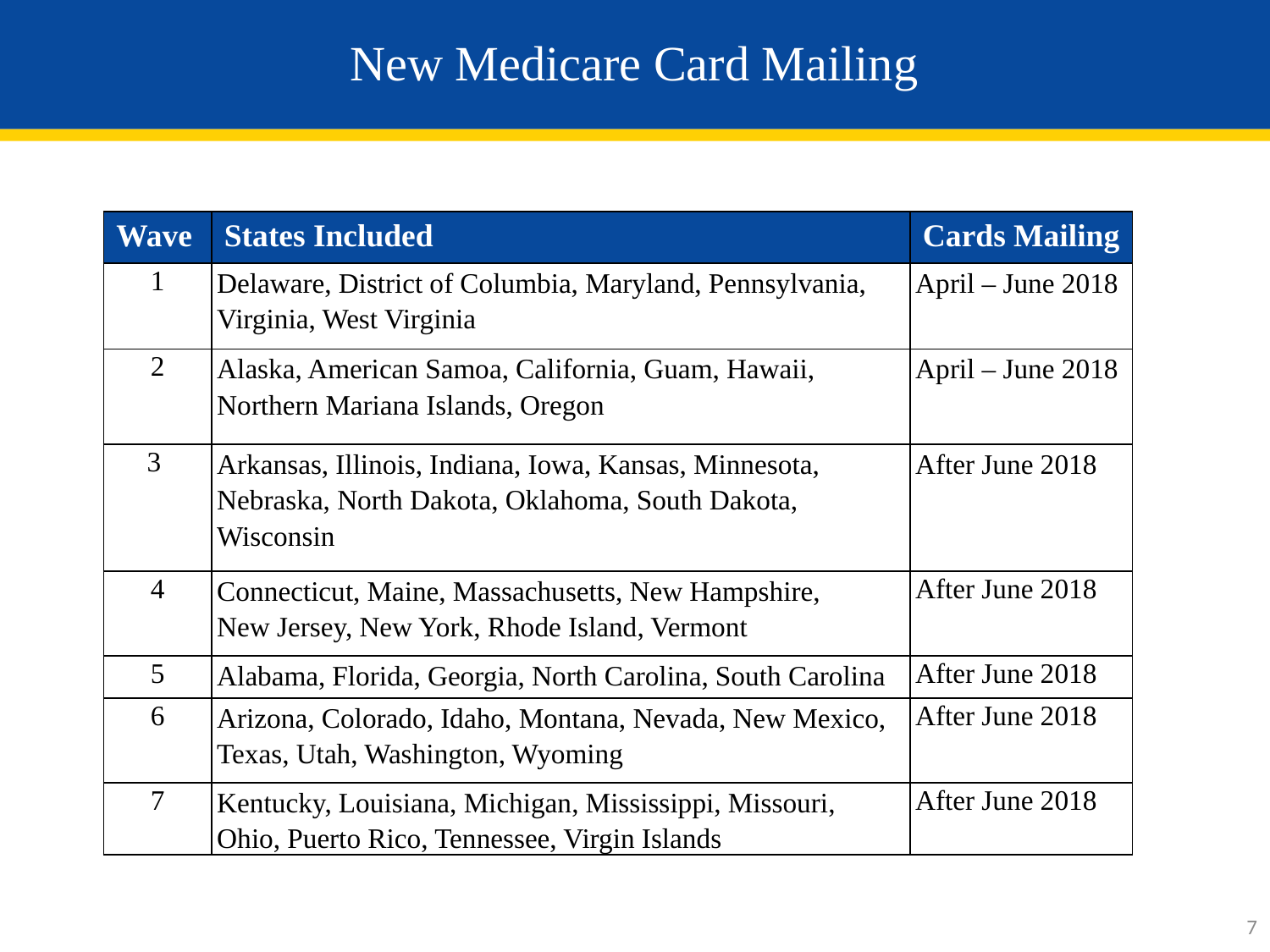

# New Medicare Card Mailing
| Wave | States Included | Cards Mailing |
| --- | --- | --- |
| 1 | Delaware, District of Columbia, Maryland, Pennsylvania, Virginia, West Virginia | April – June 2018 |
| 2 | Alaska, American Samoa, California, Guam, Hawaii, Northern Mariana Islands, Oregon | April – June 2018 |
| 3 | Arkansas, Illinois, Indiana, Iowa, Kansas, Minnesota, Nebraska, North Dakota, Oklahoma, South Dakota, Wisconsin | After June 2018 |
| 4 | Connecticut, Maine, Massachusetts, New Hampshire, New Jersey, New York, Rhode Island, Vermont | After June 2018 |
| 5 | Alabama, Florida, Georgia, North Carolina, South Carolina | After June 2018 |
| 6 | Arizona, Colorado, Idaho, Montana, Nevada, New Mexico, Texas, Utah, Washington, Wyoming | After June 2018 |
| 7 | Kentucky, Louisiana, Michigan, Mississippi, Missouri, Ohio, Puerto Rico, Tennessee, Virgin Islands | After June 2018 |
7